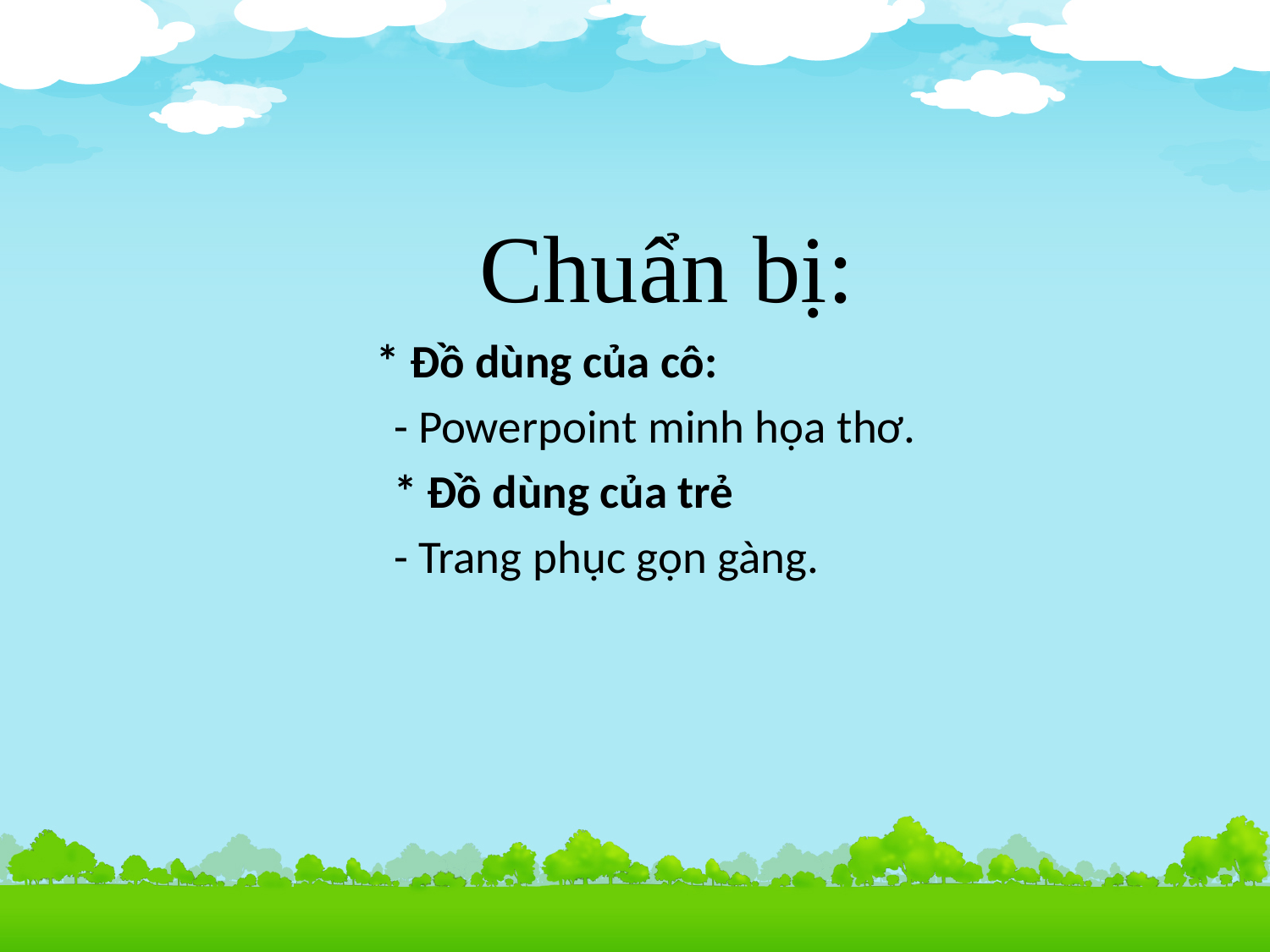

Chuẩn bị:
                                              * Đồ dùng của cô:
                                - Powerpoint minh họa thơ.
                                * Đồ dùng của trẻ
                                - Trang phục gọn gàng.